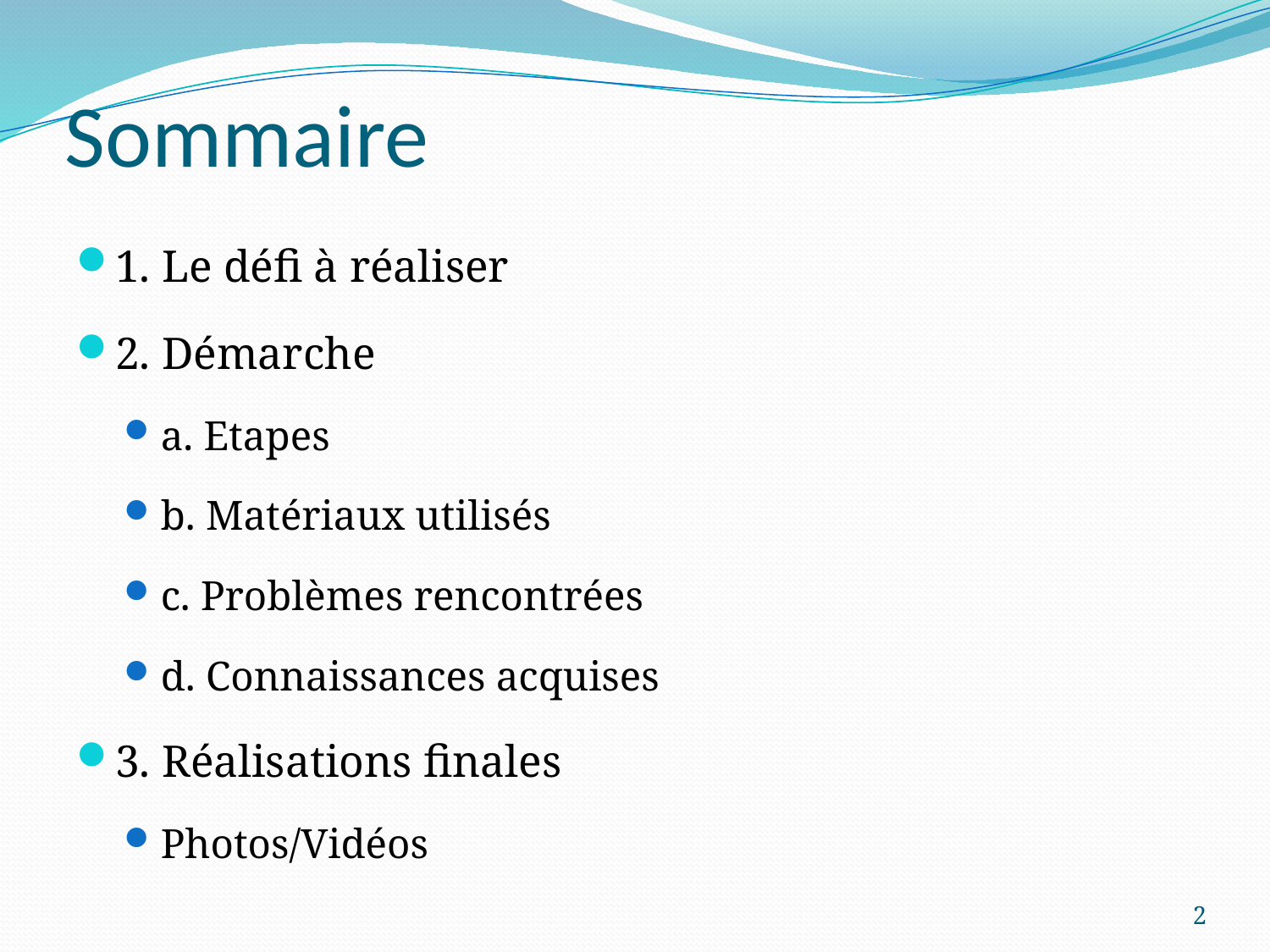

# Sommaire
1. Le défi à réaliser
2. Démarche
a. Etapes
b. Matériaux utilisés
c. Problèmes rencontrées
d. Connaissances acquises
3. Réalisations finales
Photos/Vidéos
2